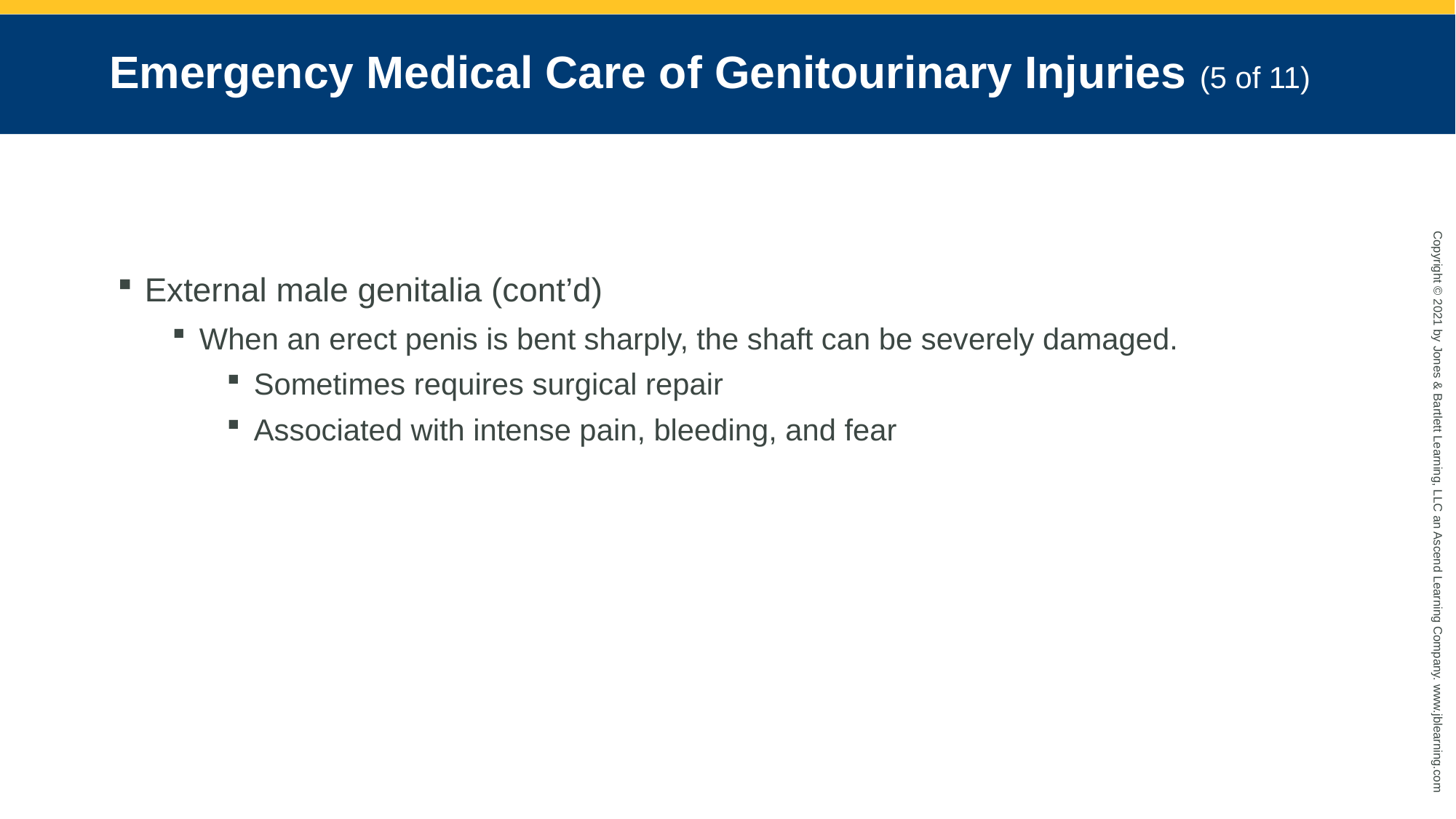

# Emergency Medical Care of Genitourinary Injuries (5 of 11)
External male genitalia (cont’d)
When an erect penis is bent sharply, the shaft can be severely damaged.
Sometimes requires surgical repair
Associated with intense pain, bleeding, and fear